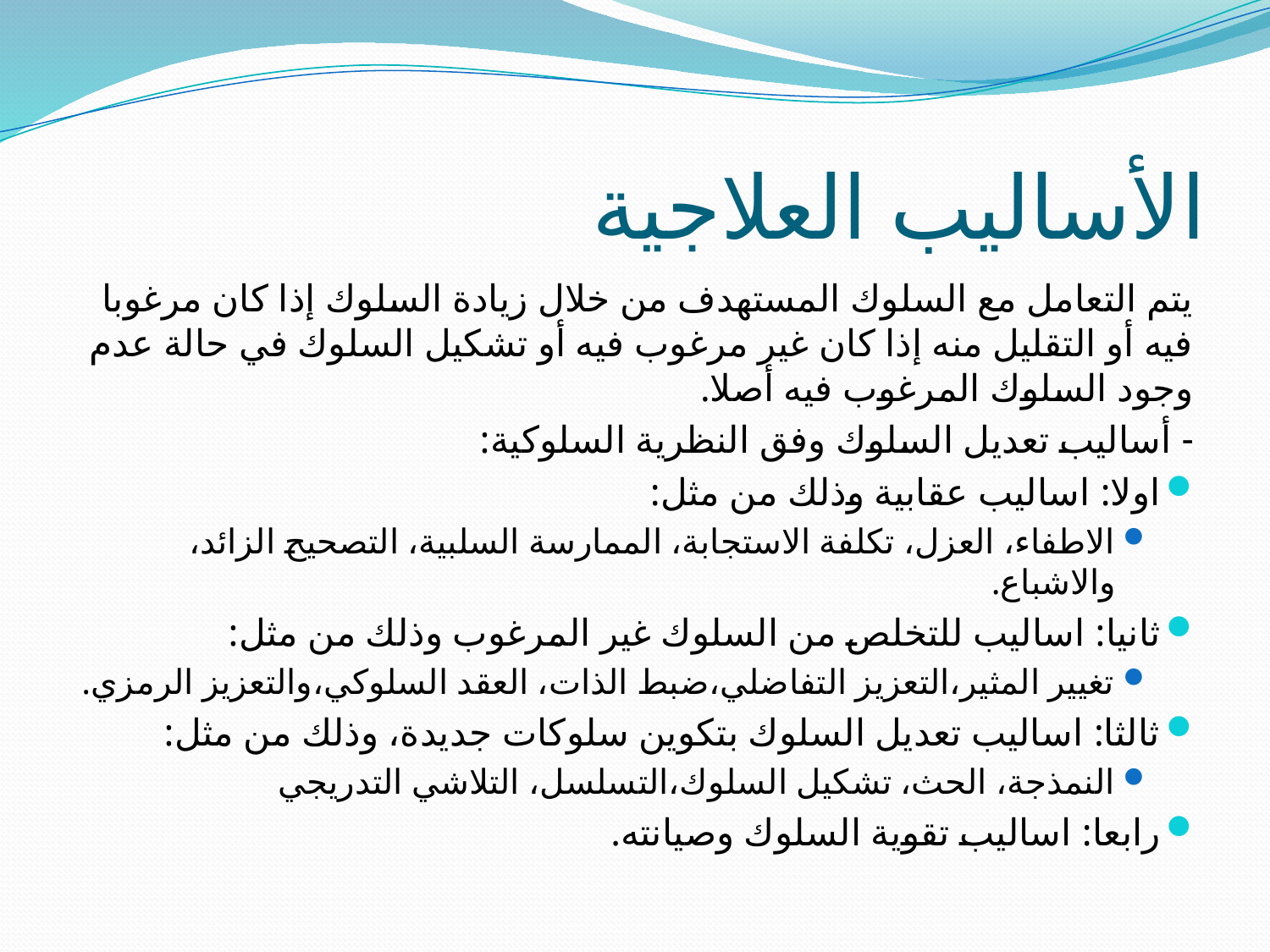

# الأساليب العلاجية
يتم التعامل مع السلوك المستهدف من خلال زيادة السلوك إذا كان مرغوبا فيه أو التقليل منه إذا كان غير مرغوب فيه أو تشكيل السلوك في حالة عدم وجود السلوك المرغوب فيه أصلا.
- أساليب تعديل السلوك وفق النظرية السلوكية:
اولا: اساليب عقابية وذلك من مثل:
الاطفاء، العزل، تكلفة الاستجابة، الممارسة السلبية، التصحيح الزائد، والاشباع.
ثانيا: اساليب للتخلص من السلوك غير المرغوب وذلك من مثل:
تغيير المثير،التعزيز التفاضلي،ضبط الذات، العقد السلوكي،والتعزيز الرمزي.
ثالثا: اساليب تعديل السلوك بتكوين سلوكات جديدة، وذلك من مثل:
النمذجة، الحث، تشكيل السلوك،التسلسل، التلاشي التدريجي
رابعا: اساليب تقوية السلوك وصيانته.